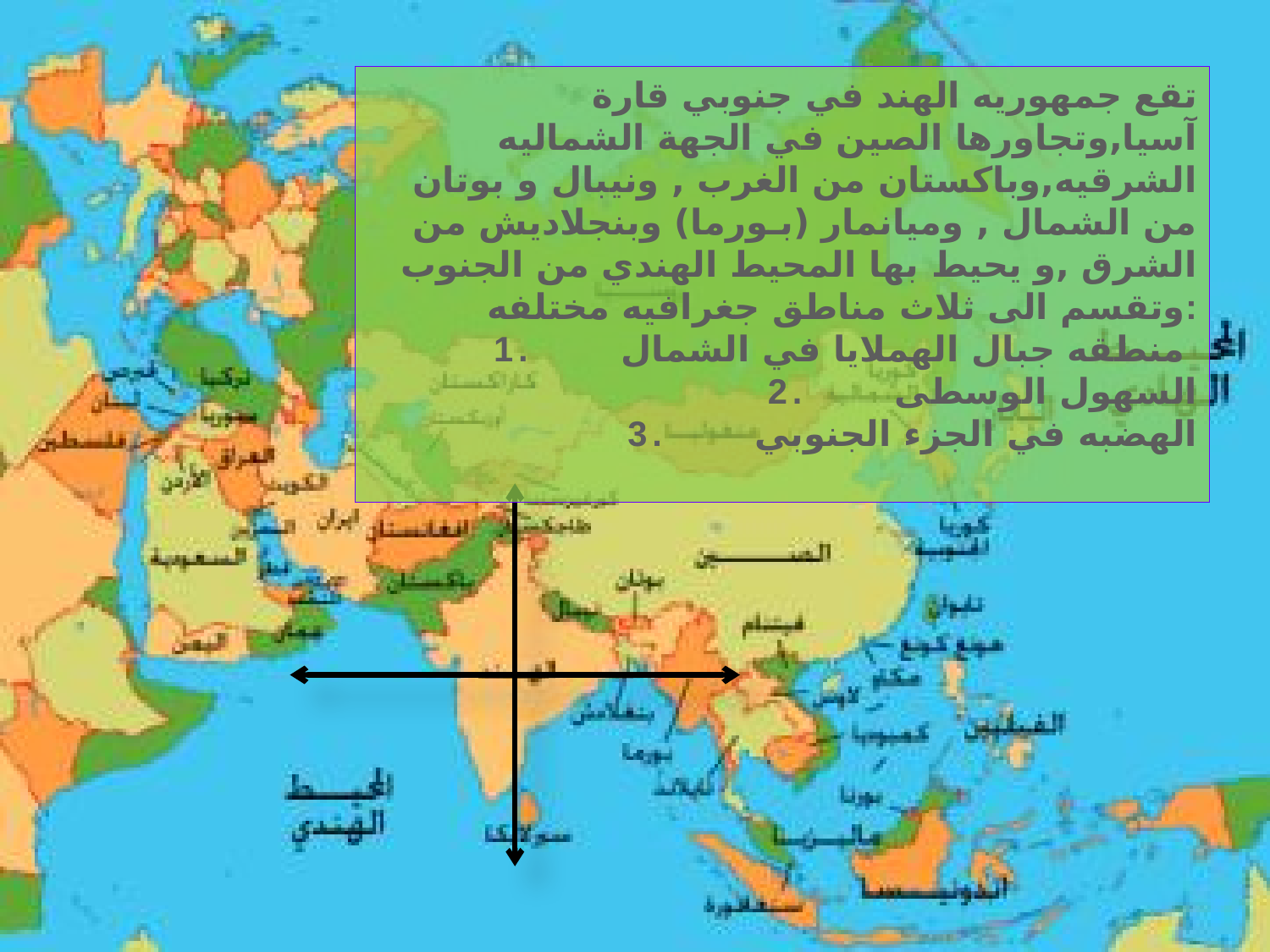

تقع جمهوريه الهند في جنوبي قارة آسيا,وتجاورها الصين في الجهة الشماليه الشرقيه,وباكستان من الغرب , ونيبال و بوتان من الشمال , وميانمار (بـورما) وبنجلاديش من الشرق ,و يحيط بها المحيط الهندي من الجنوب وتقسم الى ثلاث مناطق جغرافيه مختلفه:
منطقه جبال الهملايا في الشمال
السهول الوسطى
الهضبه في الجزء الجنوبي